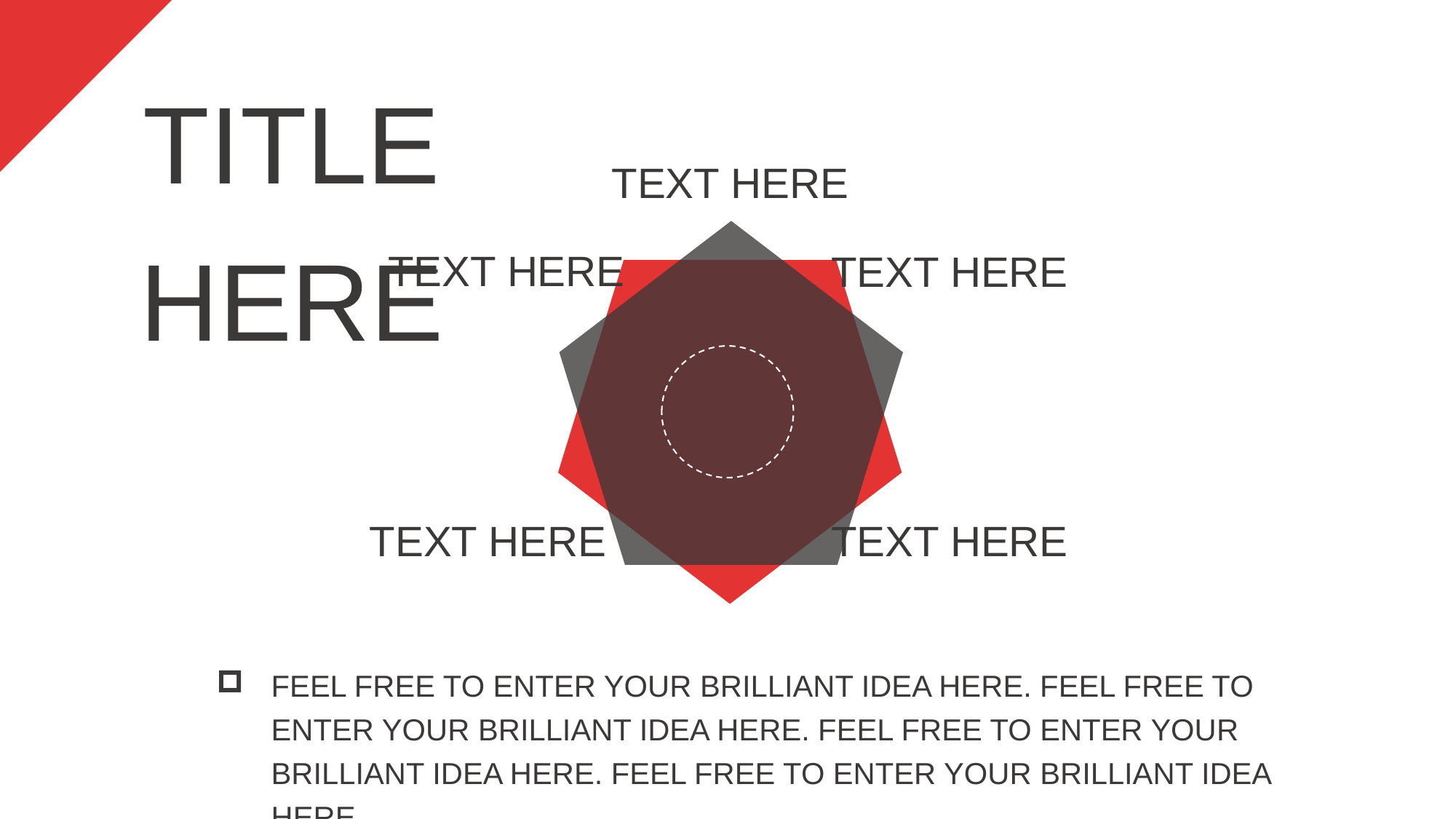

TITLE HERE
TEXT HERE

TEXT HERE
TEXT HERE

TEXT HERE
TEXT HERE
FEEL FREE TO ENTER YOUR BRILLIANT IDEA HERE. FEEL FREE TO ENTER YOUR BRILLIANT IDEA HERE. FEEL FREE TO ENTER YOUR BRILLIANT IDEA HERE. FEEL FREE TO ENTER YOUR BRILLIANT IDEA HERE.